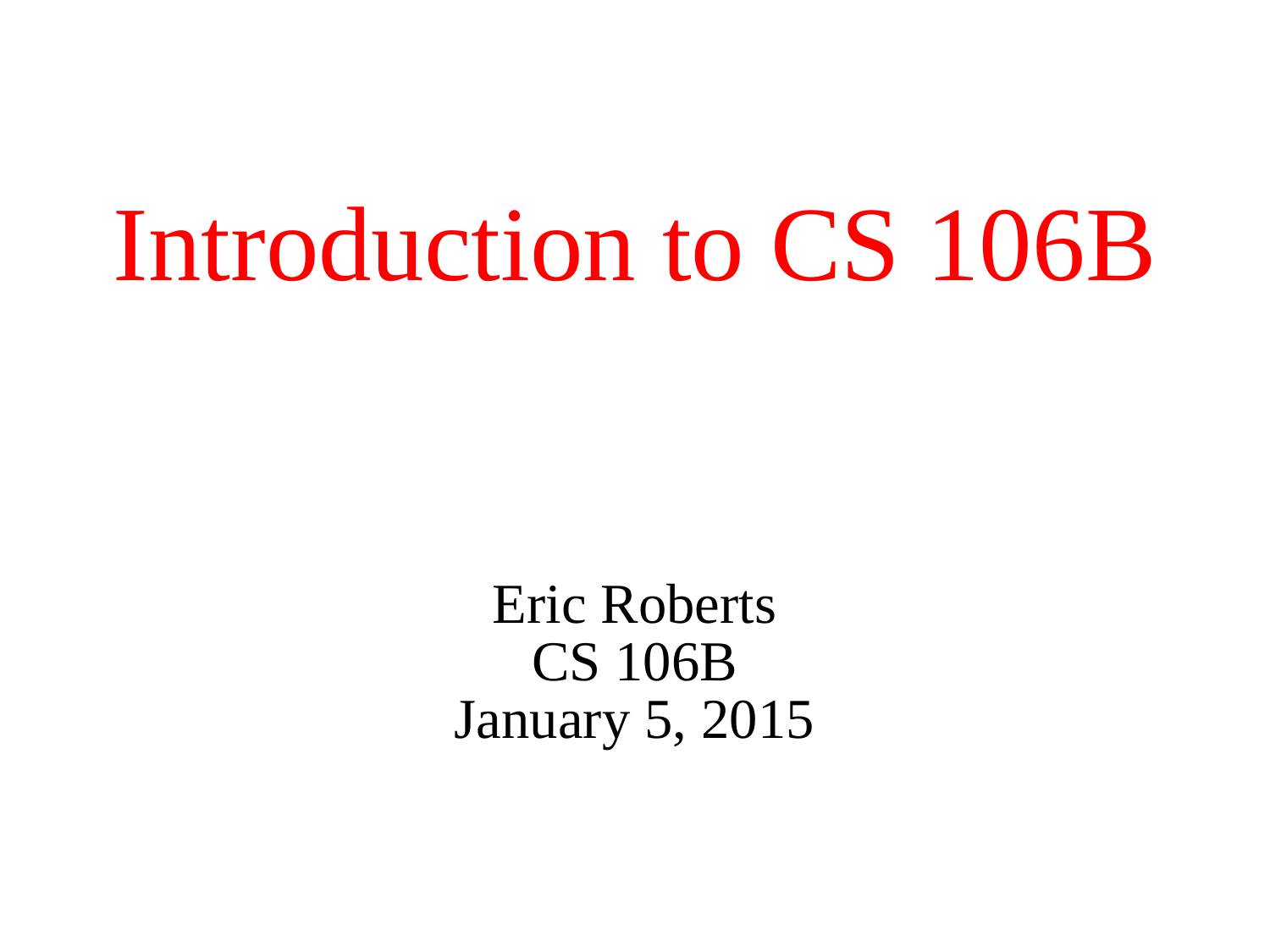

# Introduction to CS 106B
Eric Roberts
CS 106B
January 5, 2015